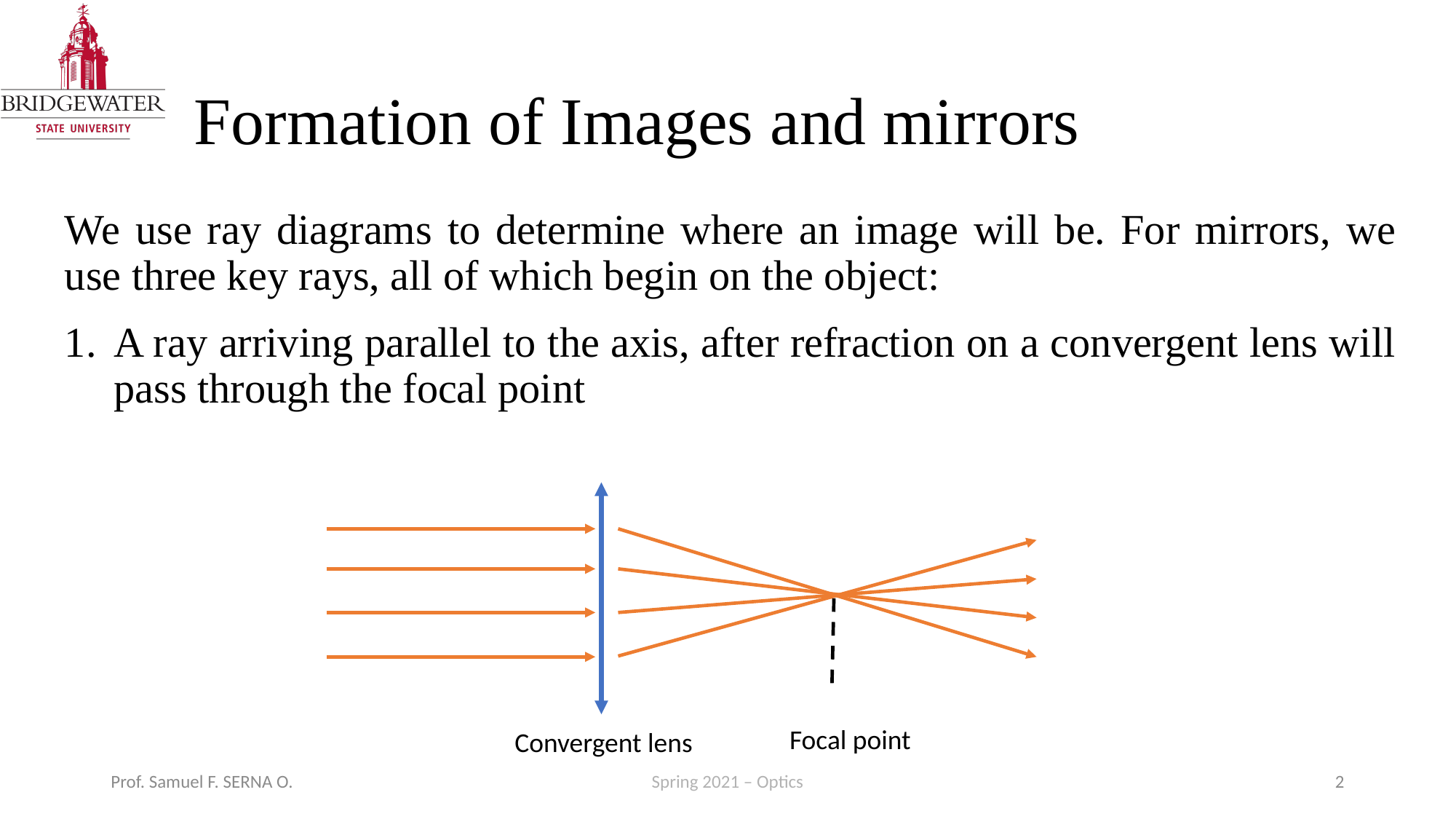

# Formation of Images and mirrors
We use ray diagrams to determine where an image will be. For mirrors, we use three key rays, all of which begin on the object:
A ray arriving parallel to the axis, after refraction on a convergent lens will pass through the focal point
Focal point
Convergent lens
Prof. Samuel F. SERNA O.
Spring 2021 – Optics
2